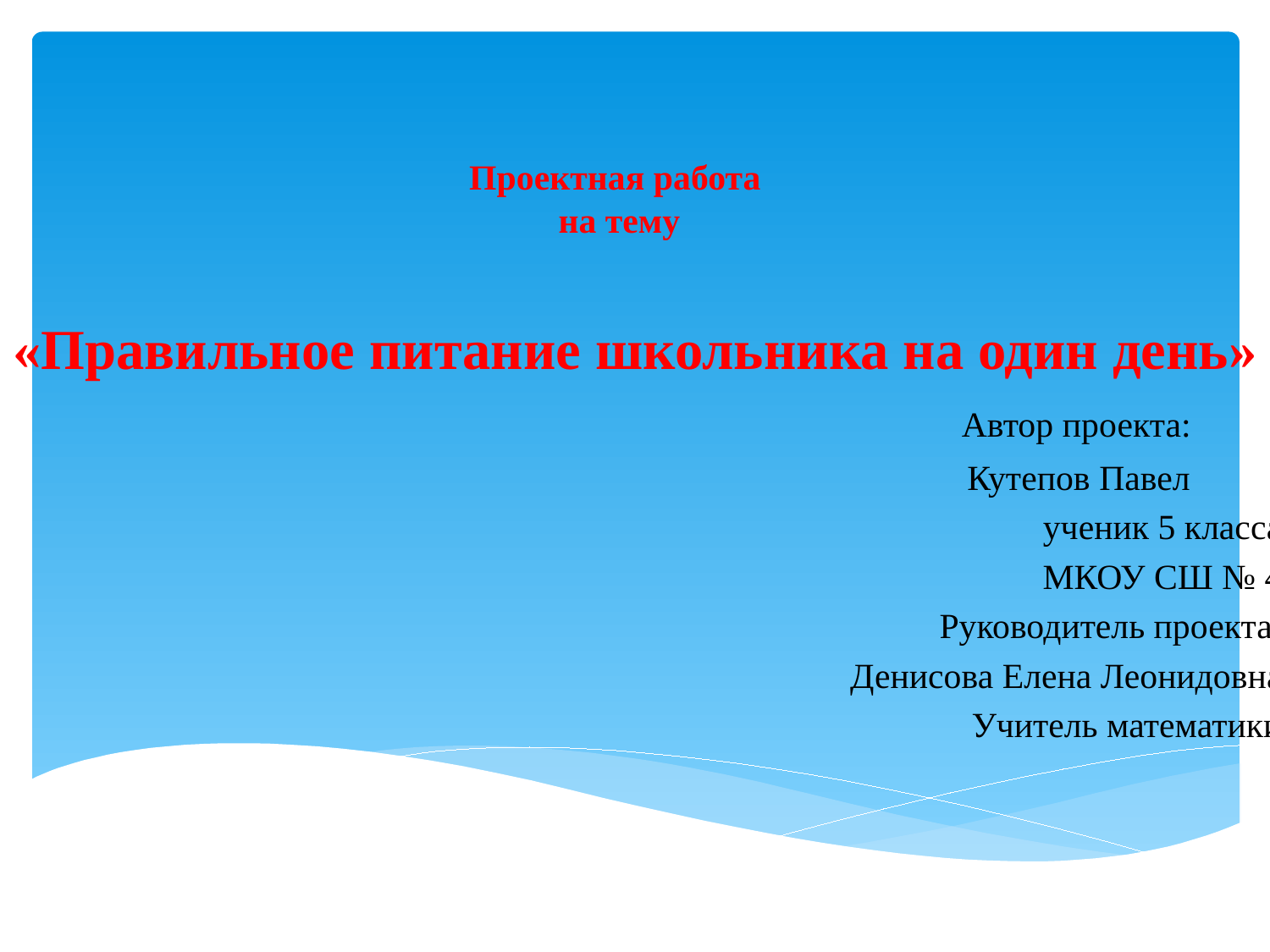

# Проектная работа на тему
«Правильное питание школьника на один день»		                                                 Автор проекта:
                                                                                                 Кутепов Павел
           ученик 5 класса
МКОУ СШ № 4
Руководитель проекта:
Денисова Елена Леонидовна
Учитель математики